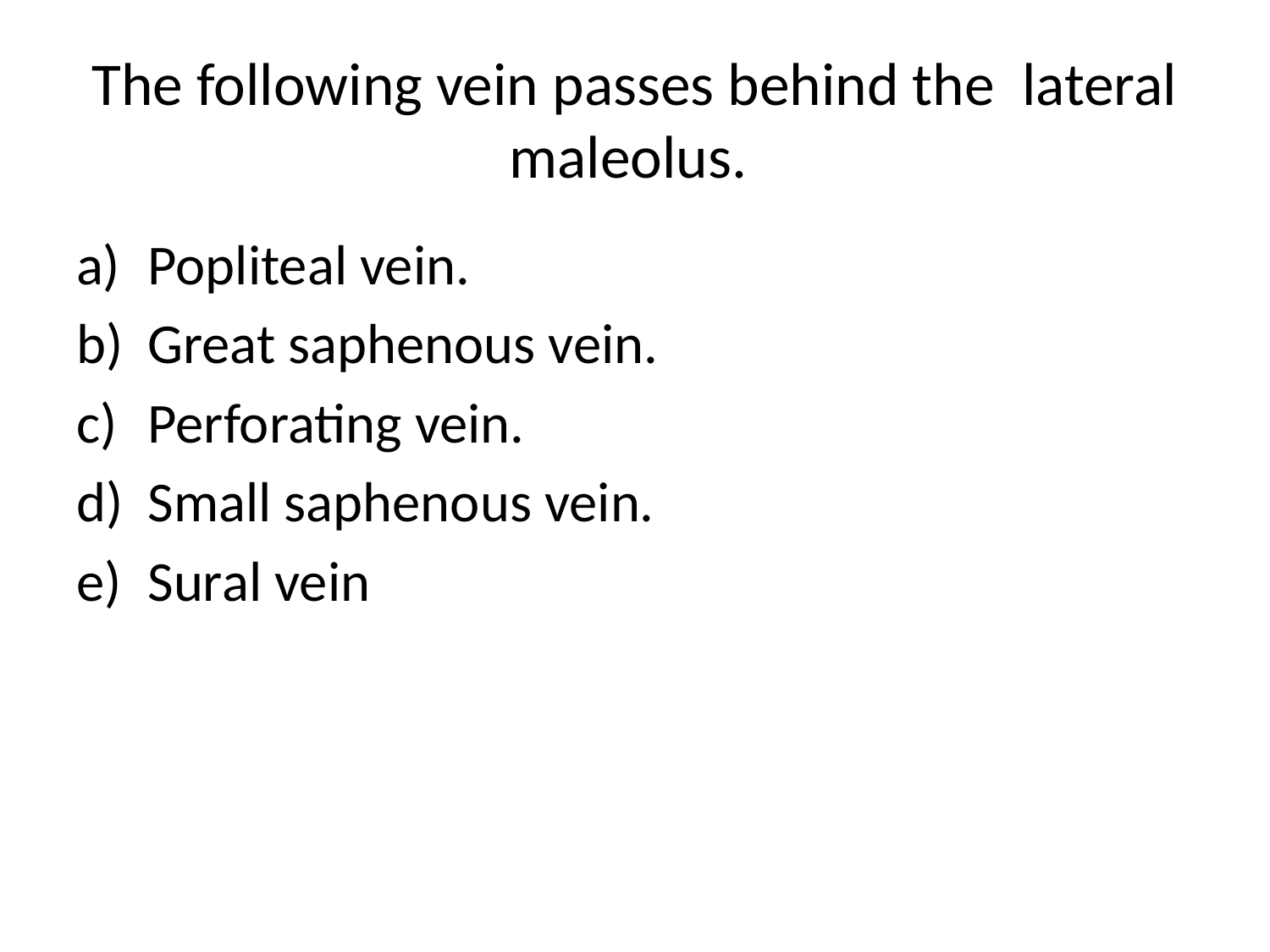

# The following vein passes behind the  lateral maleolus.
Popliteal vein.
Great saphenous vein.
Perforating vein.
Small saphenous vein.
Sural vein